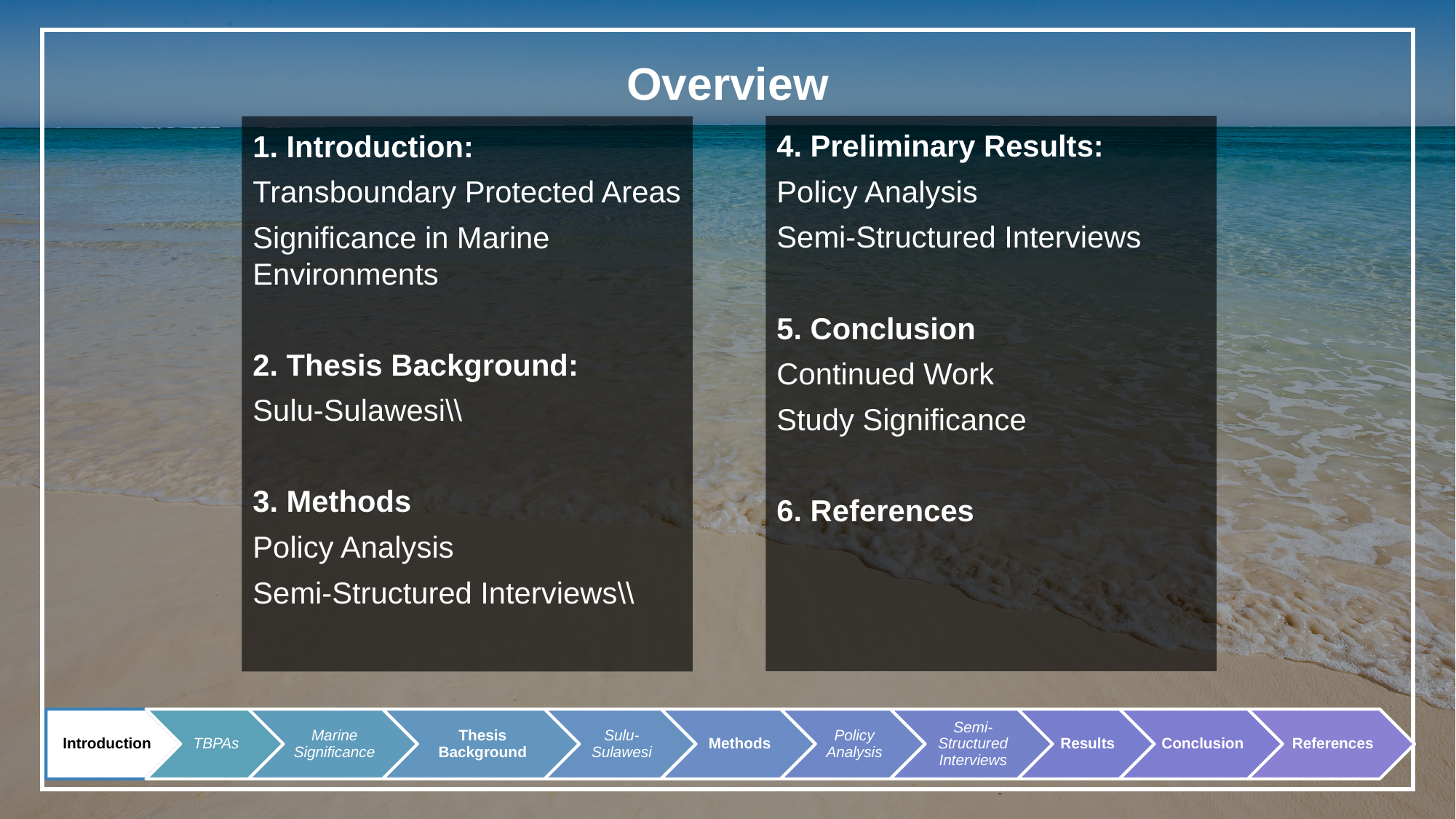

Overview
4. Preliminary Results:
Policy Analysis
Semi-Structured Interviews

5. Conclusion
Continued Work
Study Significance

6. References

1. Introduction:
Transboundary Protected Areas
Significance in Marine Environments

2. Thesis Background:
Sulu-Sulawesi\\

3. Methods
Policy Analysis
Semi-Structured Interviews\\

Introduction
TBPAs
Marine Significance
Thesis Background
Sulu-Sulawesi
Methods
Policy Analysis
Semi-Structured Interviews
Results
Conclusion
References